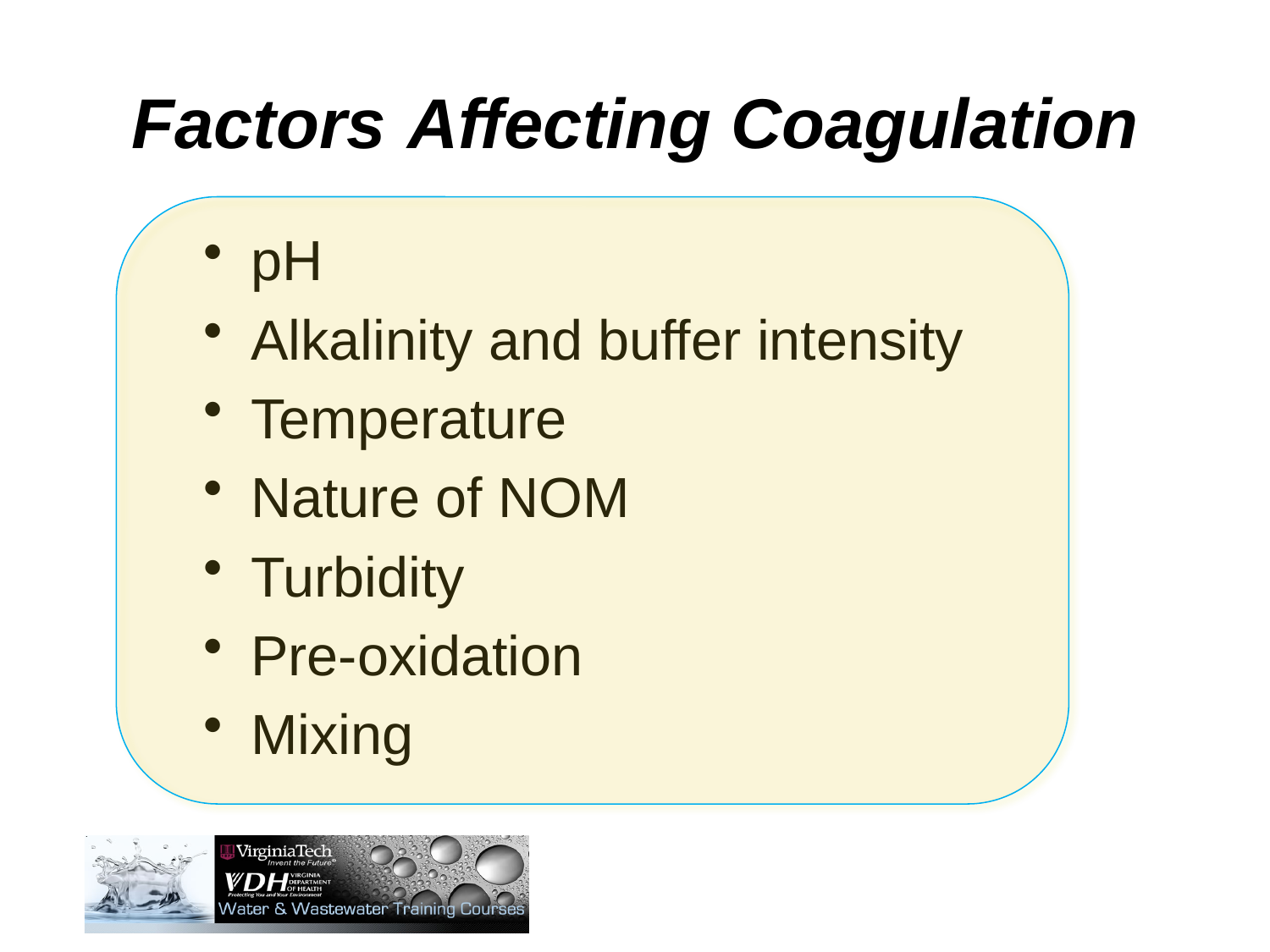

# Factors Affecting Coagulation

pH
Alkalinity and buffer intensity
Temperature
Nature of NOM
Turbidity
Pre-oxidation
Mixing